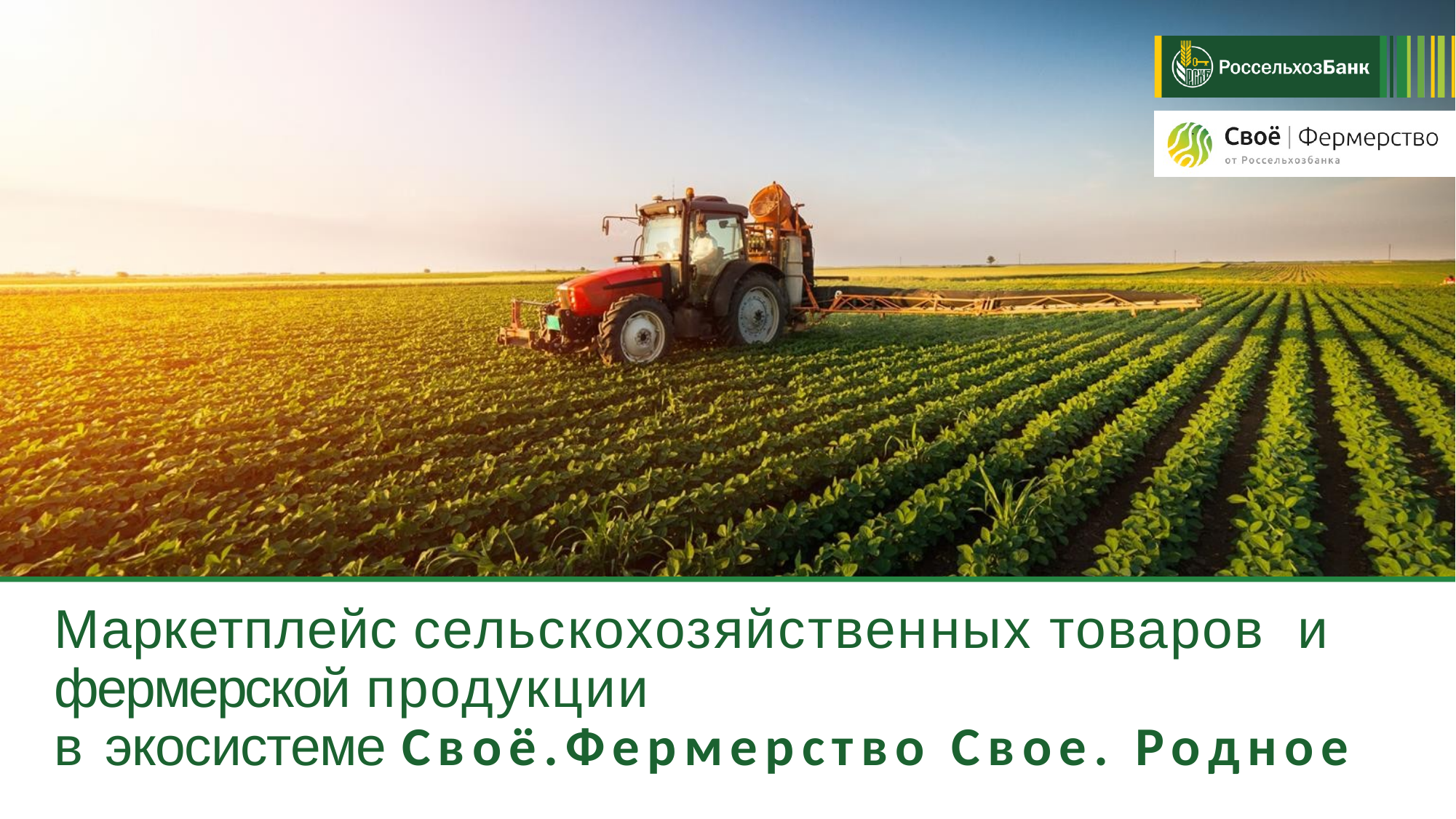

Маркетплейс сельскохозяйственных товаров  и фермерской продукции
в экосистеме Своё.Фермерство Свое. Родное